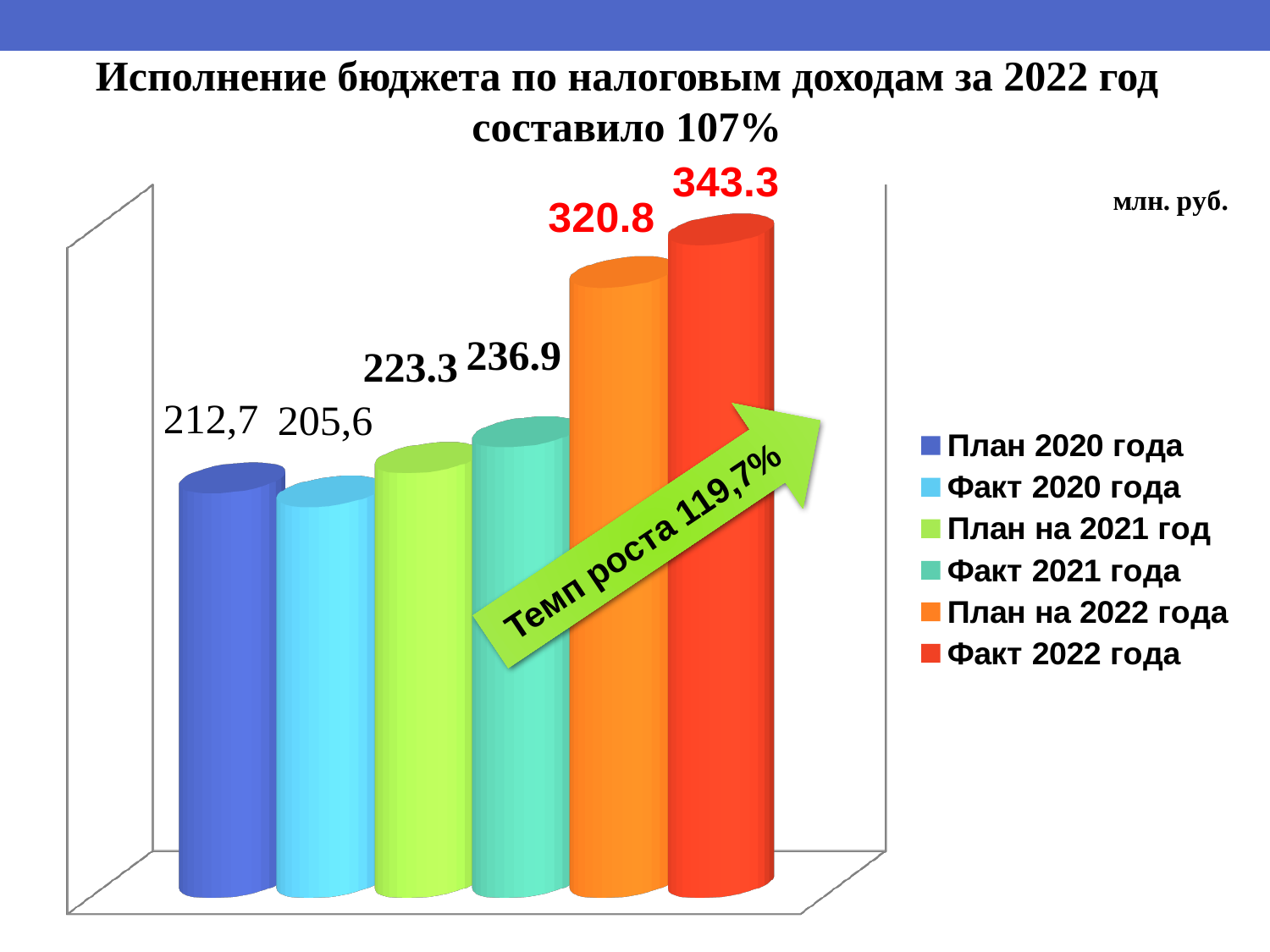

Исполнение бюджета по налоговым доходам за 2022 год составило 107%

[unsupported chart]

Темп роста 119,7%